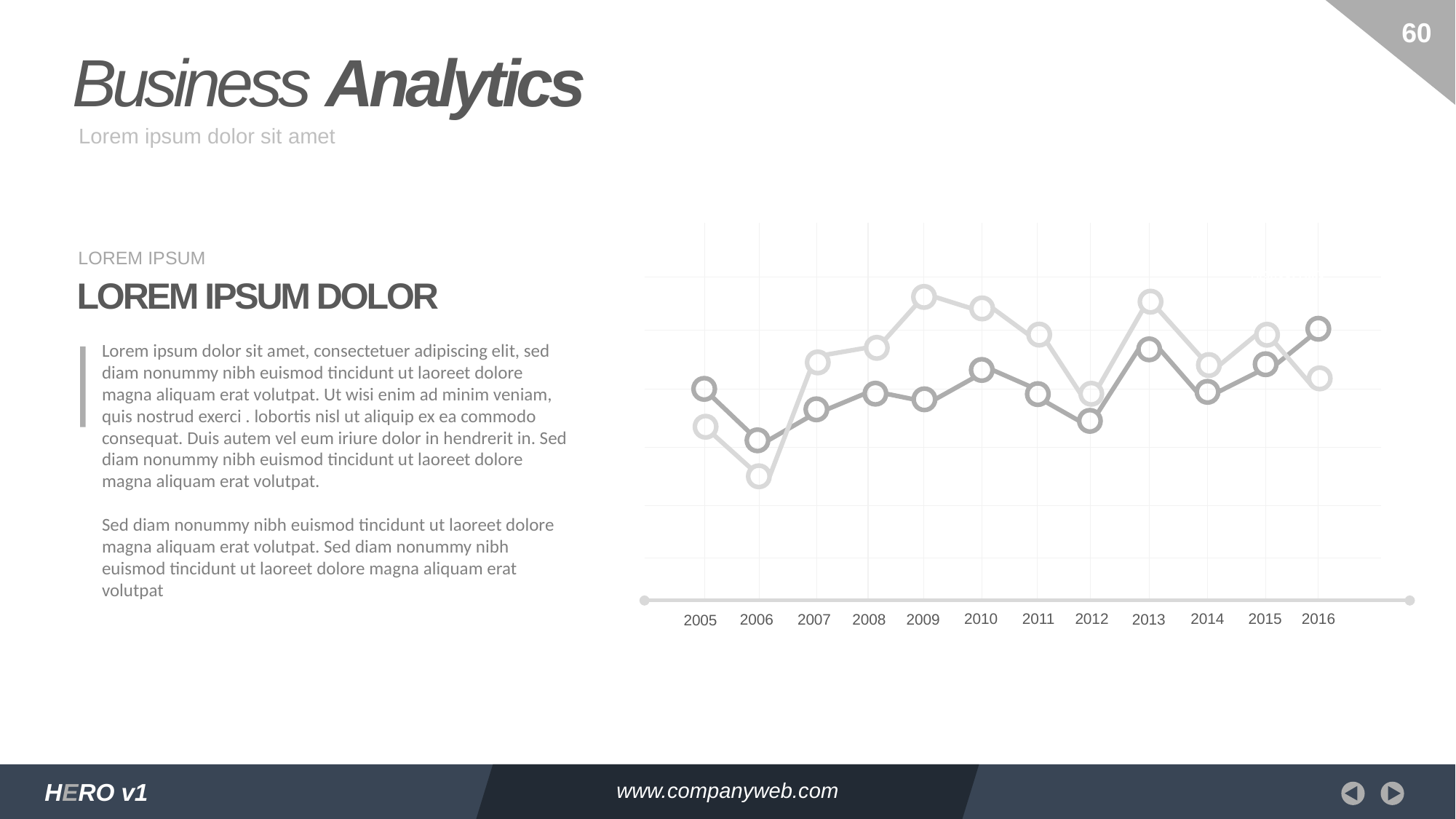

Business Analytics
Lorem ipsum dolor sit amet
Highest Rate

2012
2010
2011
2016
2014
2015
2009
2008
2013
2006
2007
2005
LOREM IPSUM
LOREM IPSUM DOLOR
Lorem ipsum dolor sit amet, consectetuer adipiscing elit, sed diam nonummy nibh euismod tincidunt ut laoreet dolore magna aliquam erat volutpat. Ut wisi enim ad minim veniam, quis nostrud exerci . lobortis nisl ut aliquip ex ea commodo consequat. Duis autem vel eum iriure dolor in hendrerit in. Sed diam nonummy nibh euismod tincidunt ut laoreet dolore magna aliquam erat volutpat.

Sed diam nonummy nibh euismod tincidunt ut laoreet dolore magna aliquam erat volutpat. Sed diam nonummy nibh euismod tincidunt ut laoreet dolore magna aliquam erat volutpat